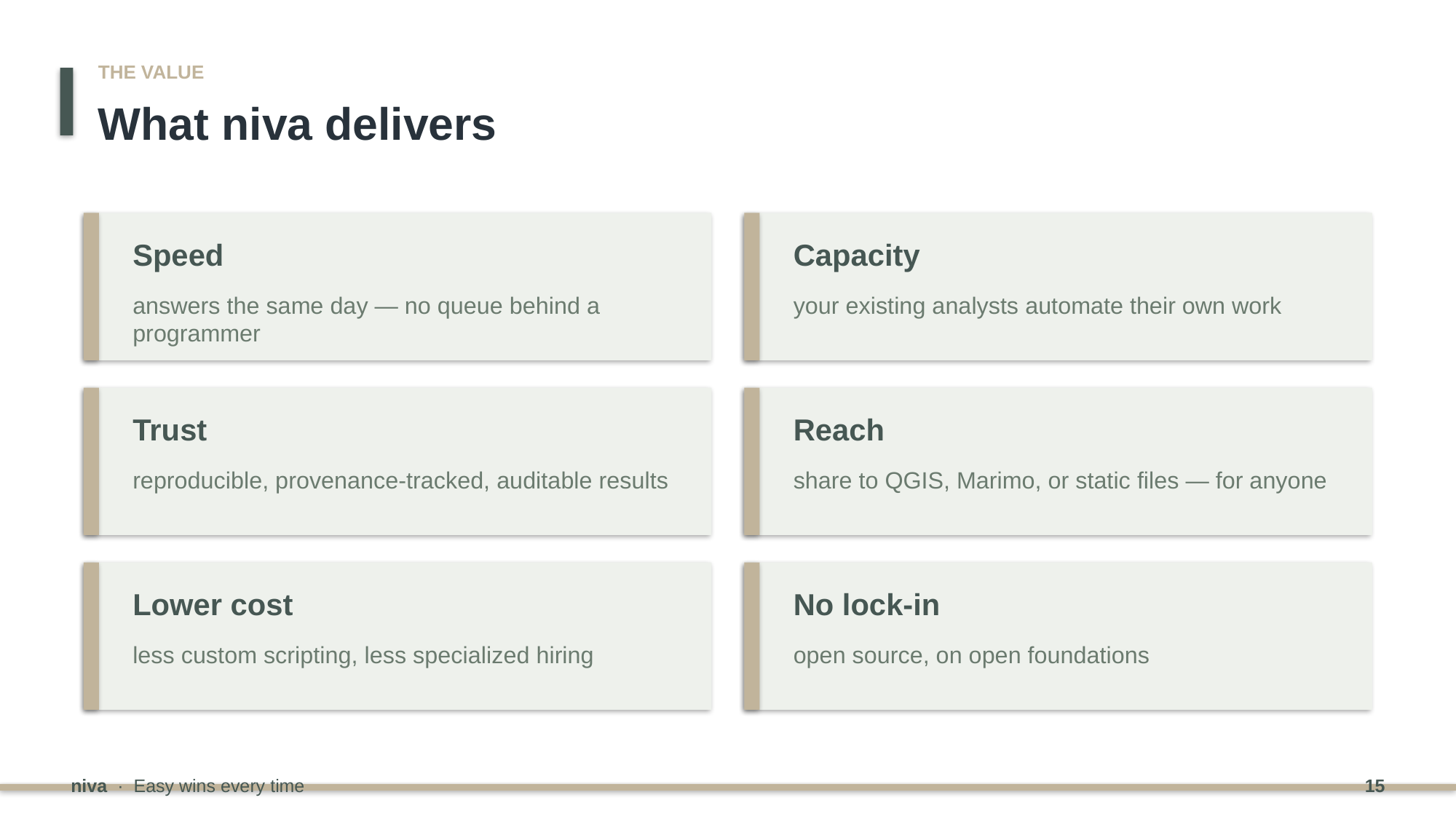

THE VALUE

What niva delivers

Speed
Capacity
answers the same day — no queue behind a programmer
your existing analysts automate their own work

Trust
Reach
reproducible, provenance-tracked, auditable results
share to QGIS, Marimo, or static files — for anyone

Lower cost
No lock-in
less custom scripting, less specialized hiring
open source, on open foundations
niva  ·  Easy wins every time
15